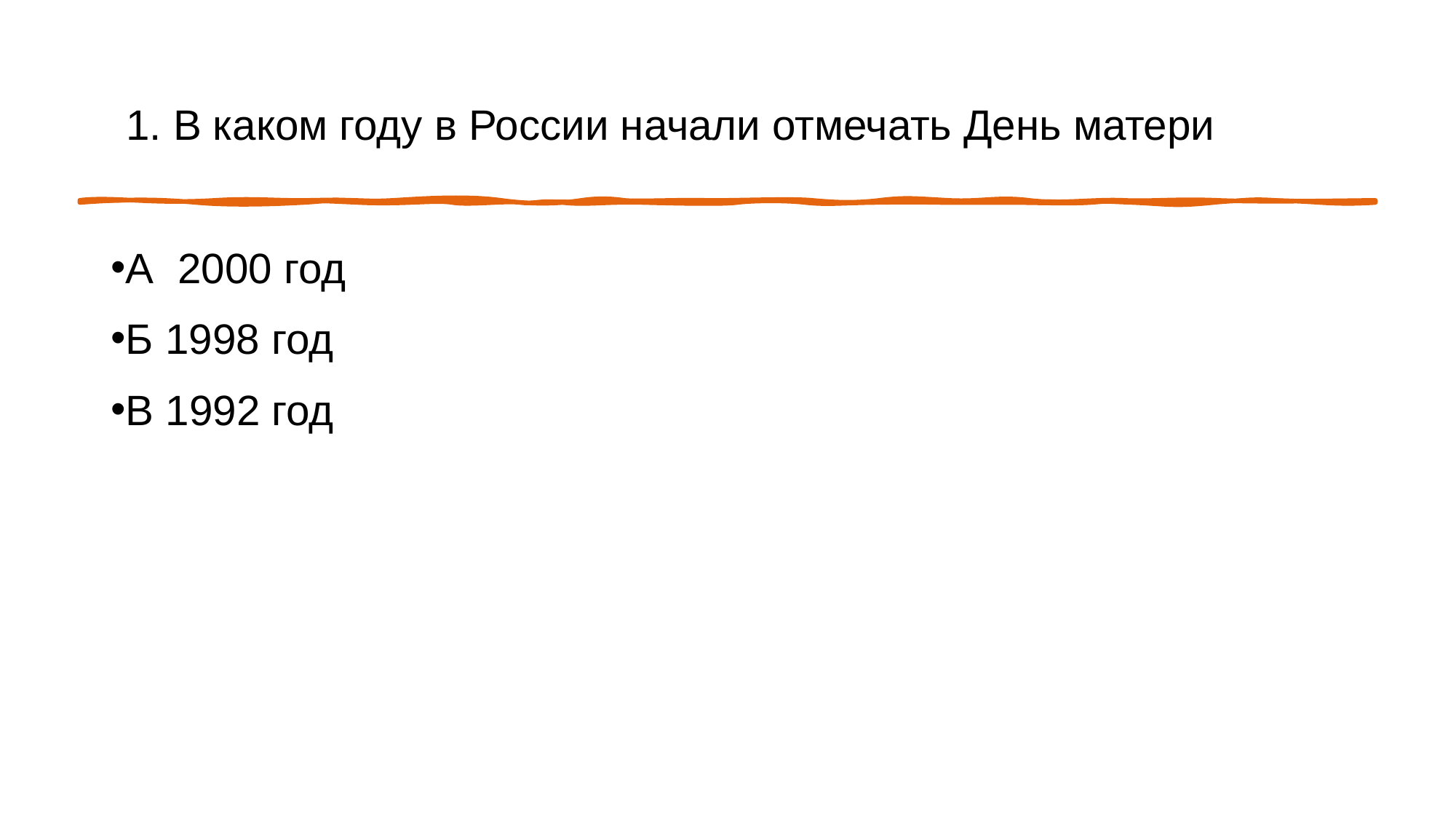

# 1. В каком году в России начали отмечать День матери

А  2000 год
Б 1998 год
В 1992 год